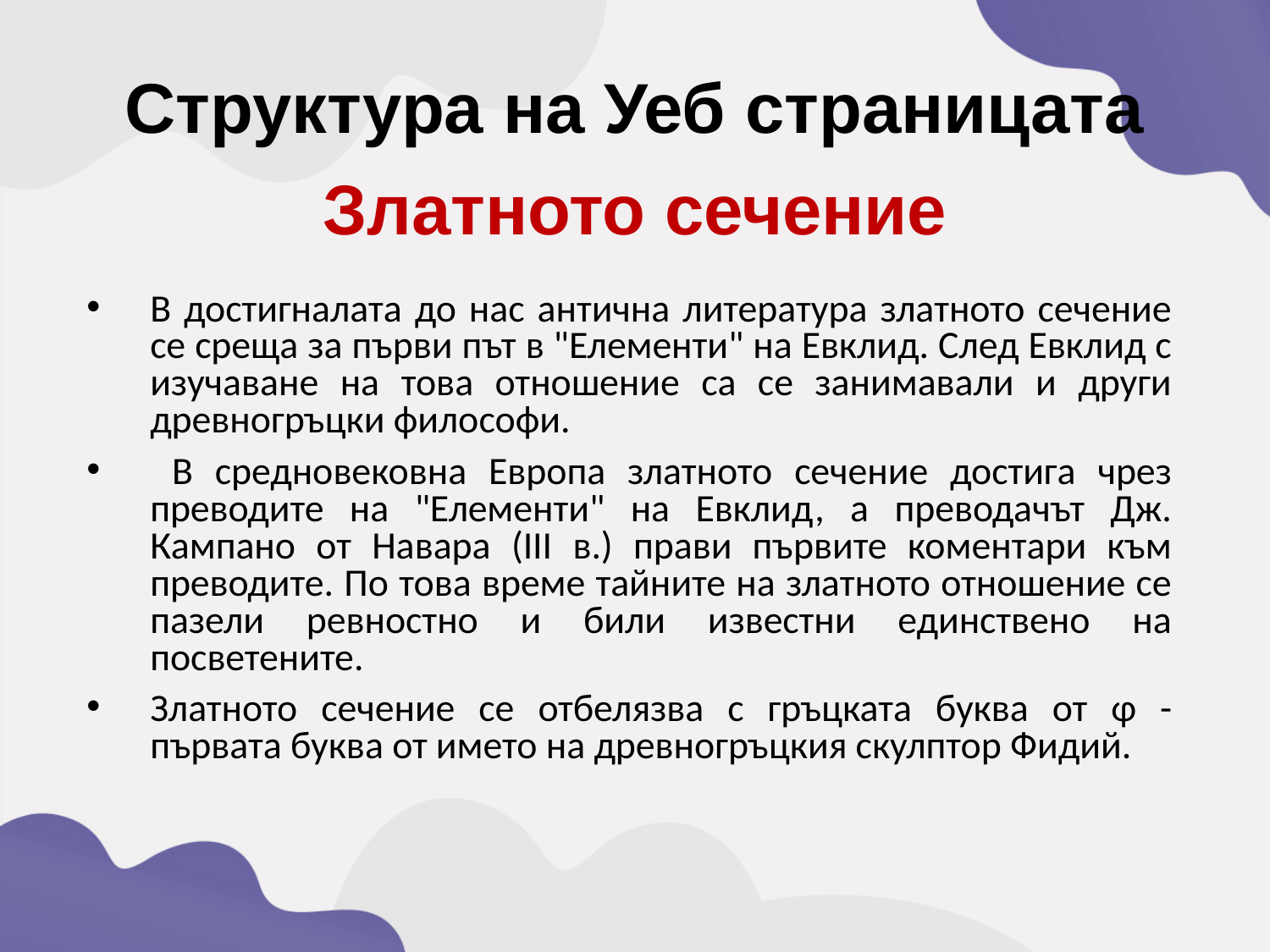

Структура на Уеб страницата

Златното сечение

В достигналата до нас антична литература златното сечение се среща за първи път в "Елементи" на Евклид. След Евклид с изучаване на това отношение са се занимавали и други древногръцки философи.
 В средновековна Европа златното сечение достига чрез преводите на "Елементи" на Евклид, а преводачът Дж. Кампано от Навара (III в.) прави първите коментари към преводите. По това време тайните на златното отношение се пазели ревностно и били известни единствено на посветените.
Златното сечение се отбелязва с гръцката буква от φ - първата буква от името на древногръцкия скулптор Фидий.